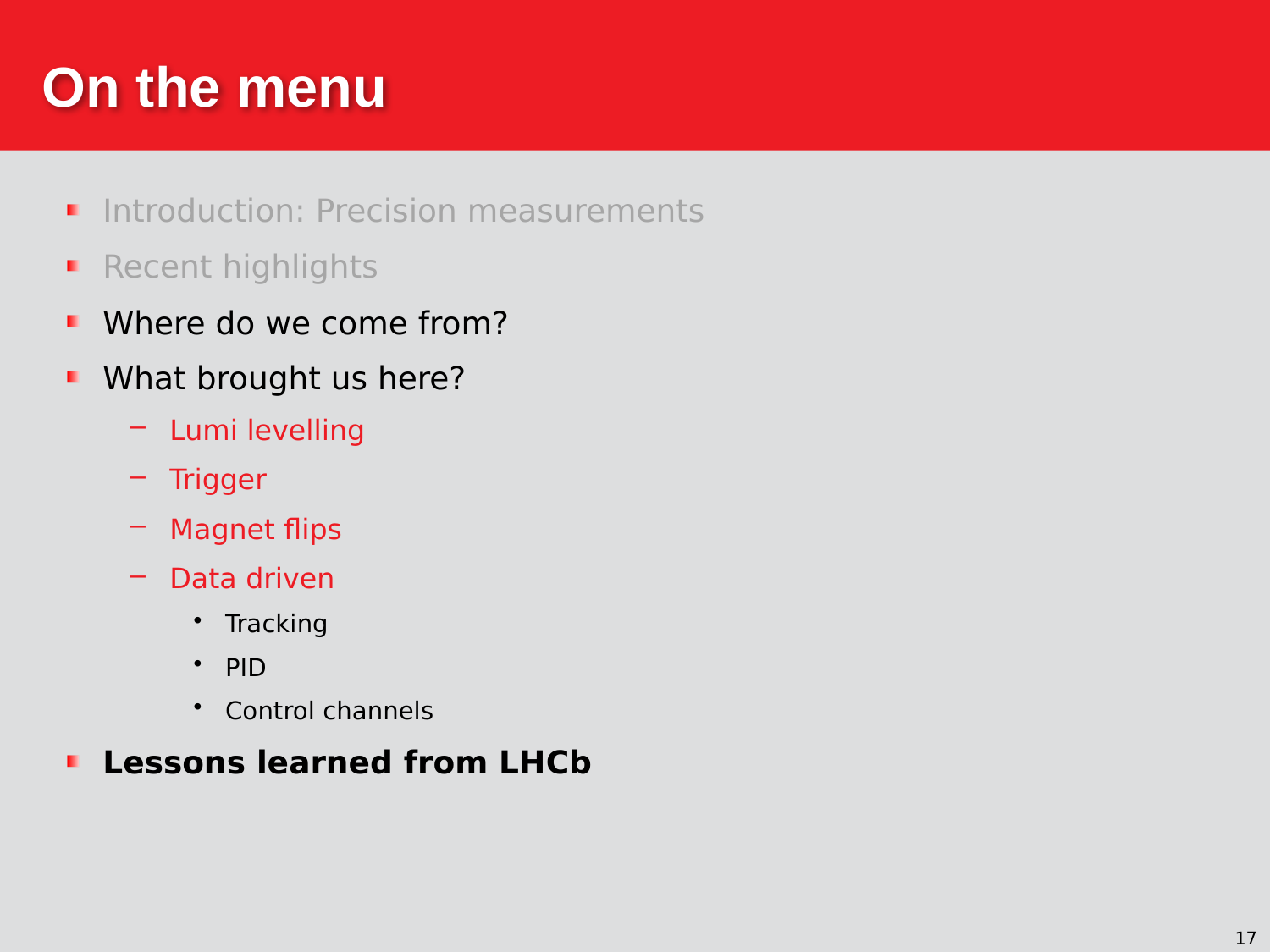

# On the menu
Introduction: Precision measurements
Recent highlights
Where do we come from?
What brought us here?
Lumi levelling
Trigger
Magnet flips
Data driven
Tracking
PID
Control channels
Lessons learned from LHCb
17